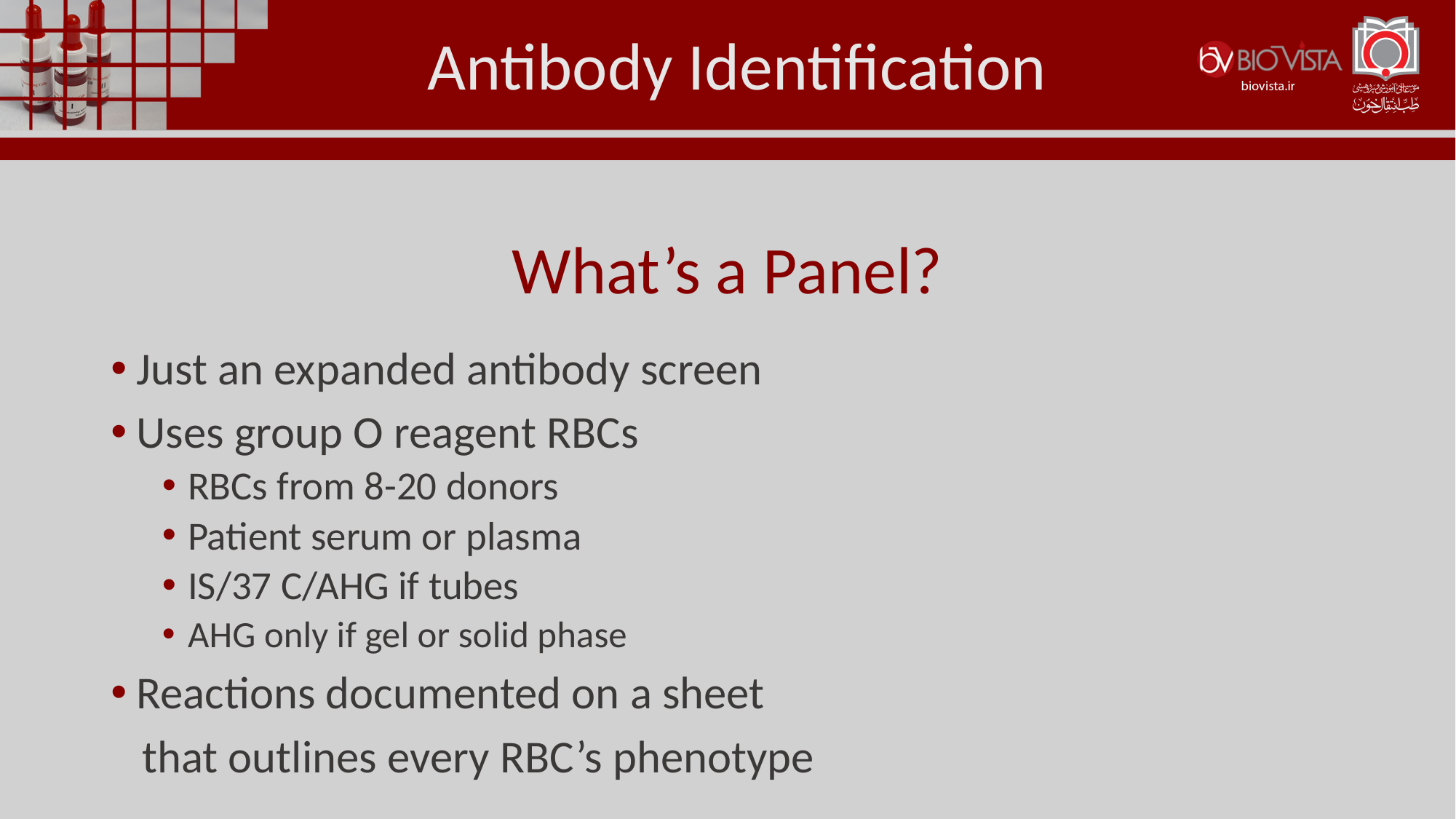

Antibody Identification
What’s a Panel?
Just an expanded antibody screen
Uses group O reagent RBCs
RBCs from 8-20 donors
Patient serum or plasma
IS/37 C/AHG if tubes
AHG only if gel or solid phase
Reactions documented on a sheet
   that outlines every RBC’s phenotype